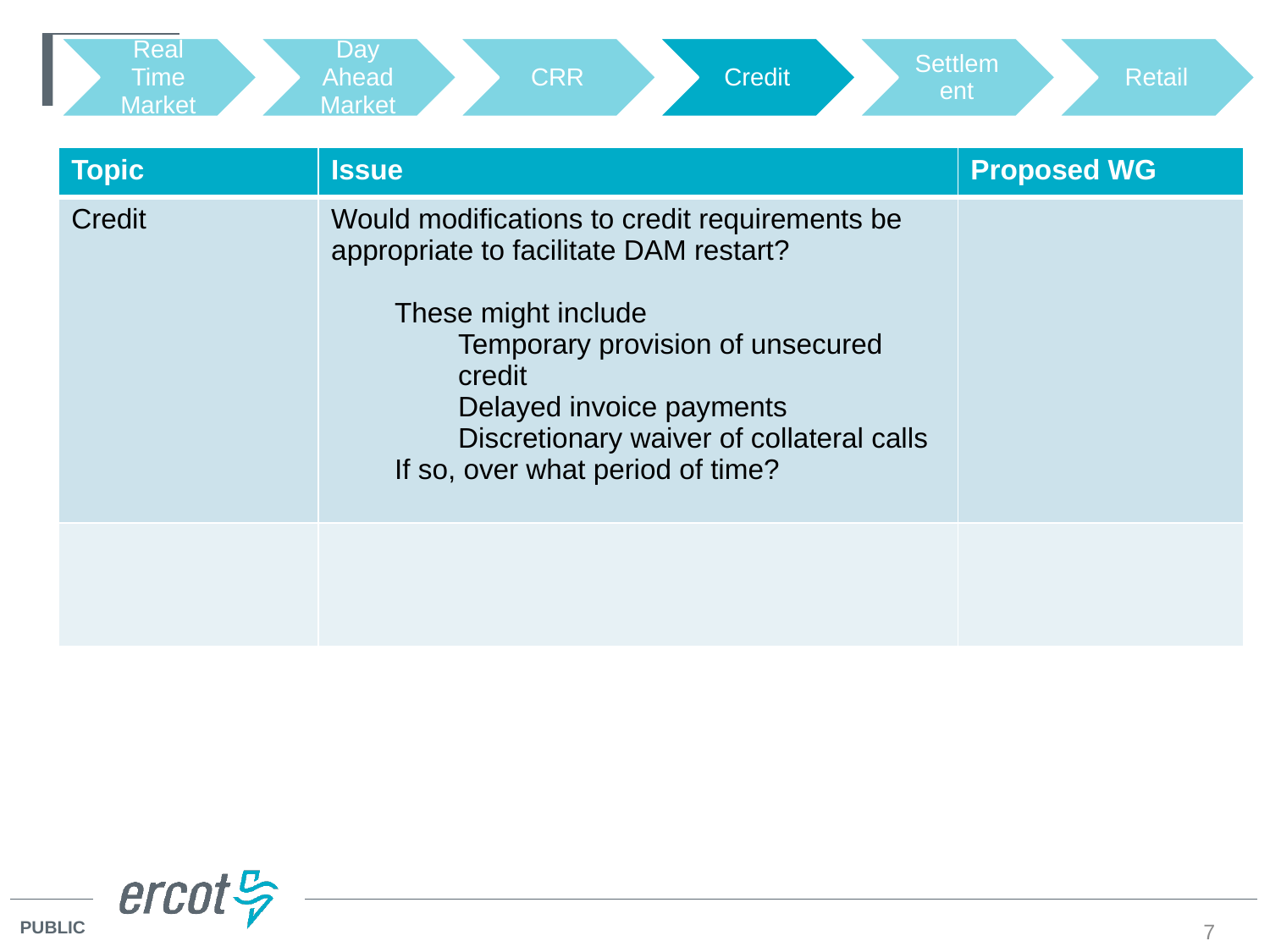

Real Time Market
CRR
Settlement
Retail
Credit
Day Ahead Market
| Topic | Issue | Proposed WG |
| --- | --- | --- |
| Credit | Would modifications to credit requirements be appropriate to facilitate DAM restart? These might include Temporary provision of unsecured credit Delayed invoice payments Discretionary waiver of collateral calls If so, over what period of time? |  |
|  |  |  |
7